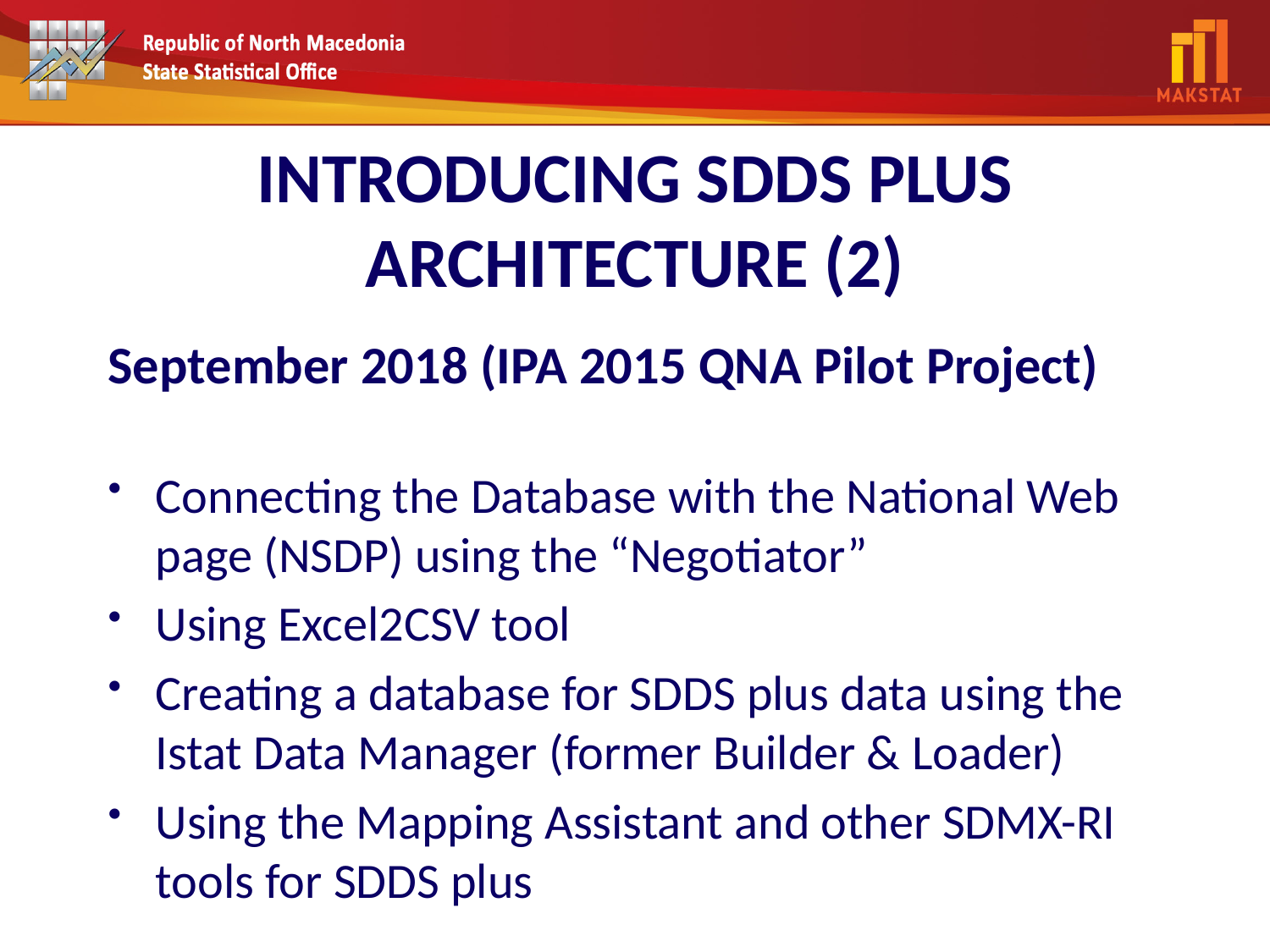

# INTRODUCING SDDS PLUS ARCHITECTURE (2)
September 2018 (IPA 2015 QNA Pilot Project)

Connecting the Database with the National Web page (NSDP) using the “Negotiator”
Using Excel2CSV tool
Creating a database for SDDS plus data using the Istat Data Manager (former Builder & Loader)
Using the Mapping Assistant and other SDMX-RI tools for SDDS plus